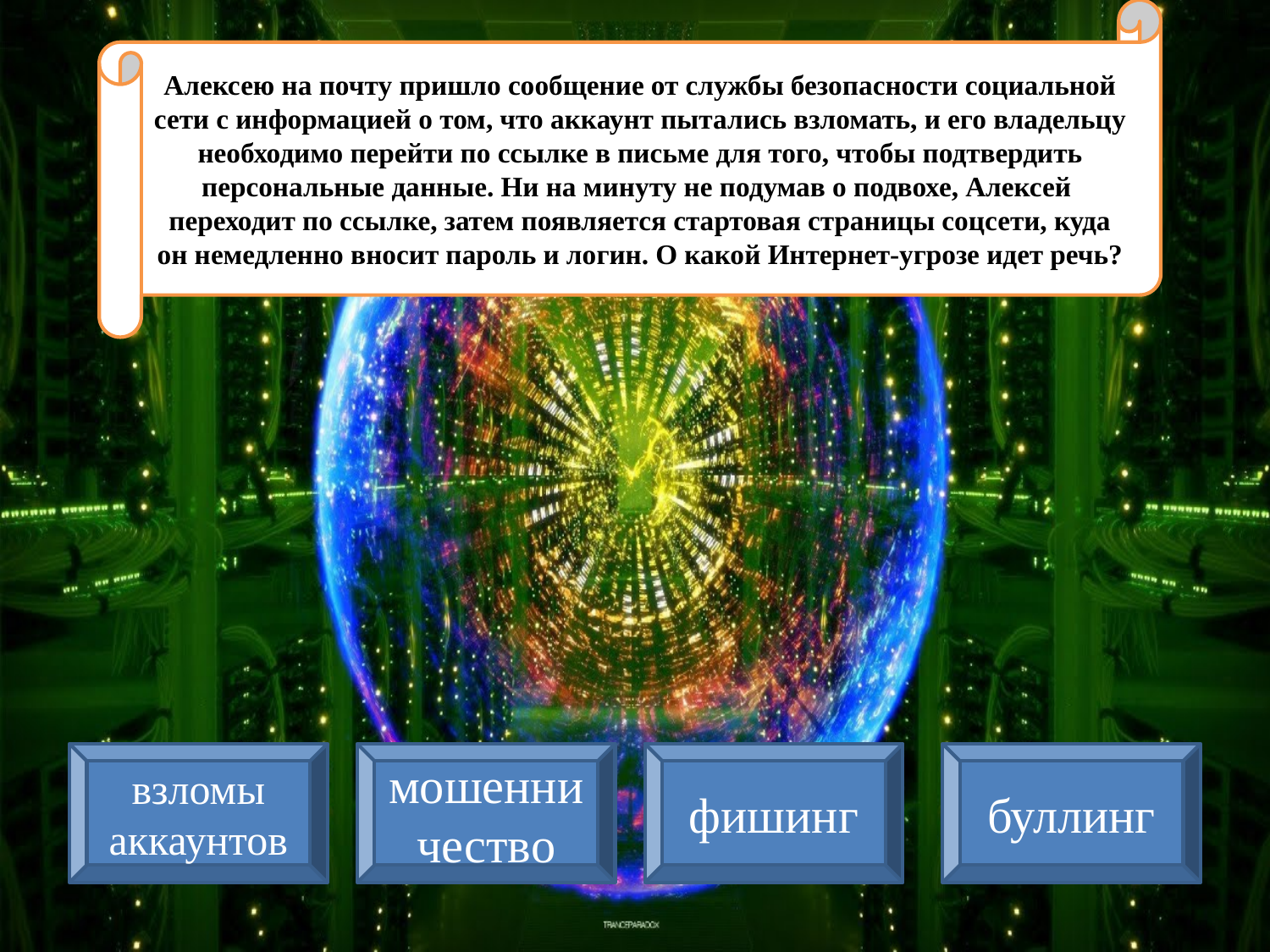

Алексею на почту пришло сообщение от службы безопасности социальной сети с информацией о том, что аккаунт пытались взломать, и его владельцу необходимо перейти по ссылке в письме для того, чтобы подтвердить персональные данные. Ни на минуту не подумав о подвохе, Алексей  переходит по ссылке, затем появляется стартовая страницы соцсети, куда он немедленно вносит пароль и логин. О какой Интернет-угрозе идет речь?
взломы аккаунтов
мошенничество
фишинг
буллинг